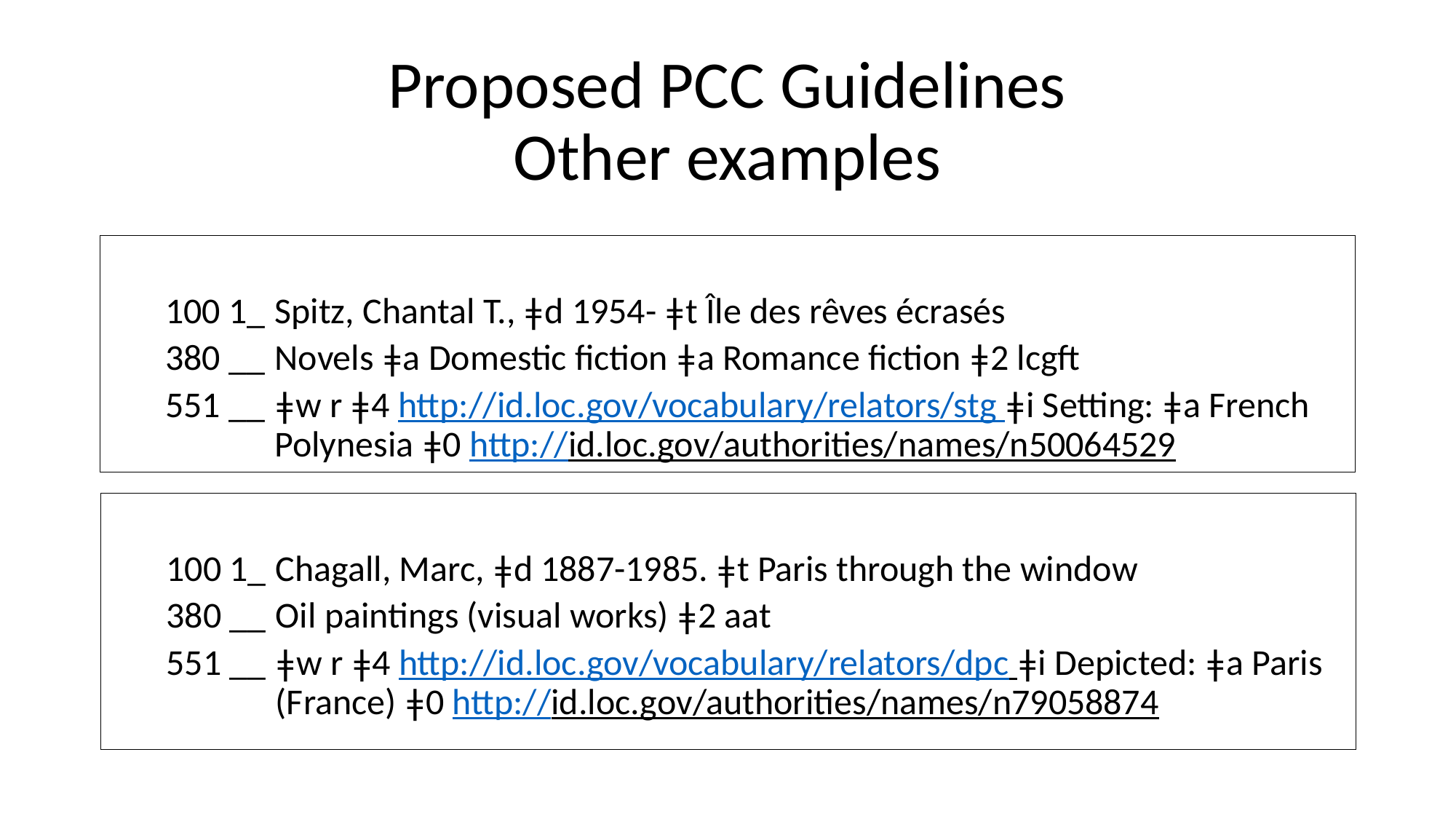

# Proposed PCC Guidelines Other examples

100 1_	Spitz, Chantal T., ǂd 1954- ǂt Île des rêves écrasés
380 __	Novels ǂa Domestic fiction ǂa Romance fiction ǂ2 lcgft
551 __	ǂw r ǂ4 http://id.loc.gov/vocabulary/relators/stg ǂi Setting: ǂa French Polynesia ǂ0 http://id.loc.gov/authorities/names/n50064529

100 1_	Chagall, Marc, ǂd 1887-1985. ǂt Paris through the window
380 __	Oil paintings (visual works) ǂ2 aat
551 __	ǂw r ǂ4 http://id.loc.gov/vocabulary/relators/dpc ǂi Depicted: ǂa Paris (France) ǂ0 http://id.loc.gov/authorities/names/n79058874